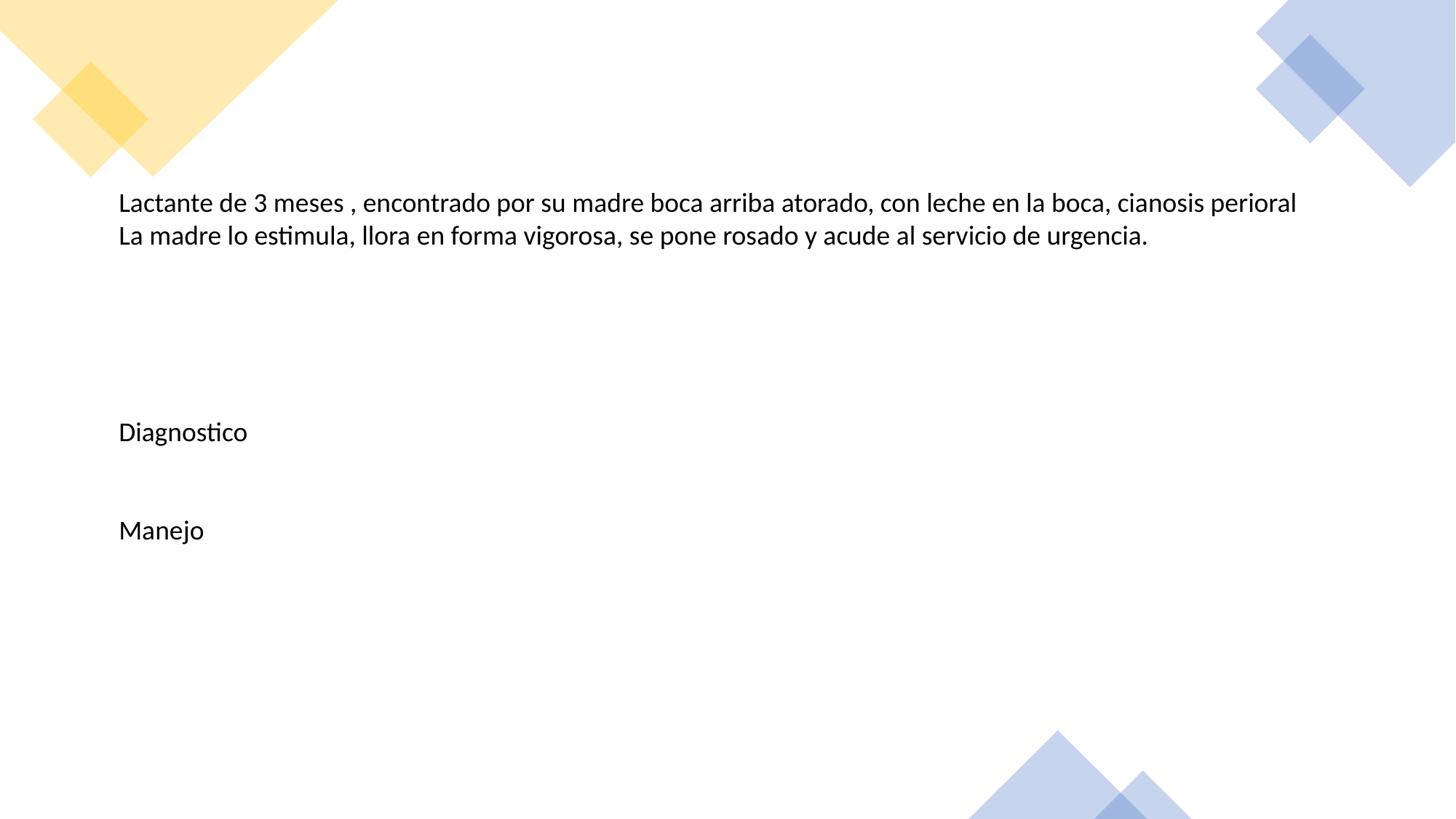

Lactante de 3 meses , encontrado por su madre boca arriba atorado, con leche en la boca, cianosis perioral
La madre lo estimula, llora en forma vigorosa, se pone rosado y acude al servicio de urgencia.

Diagnostico

Manejo